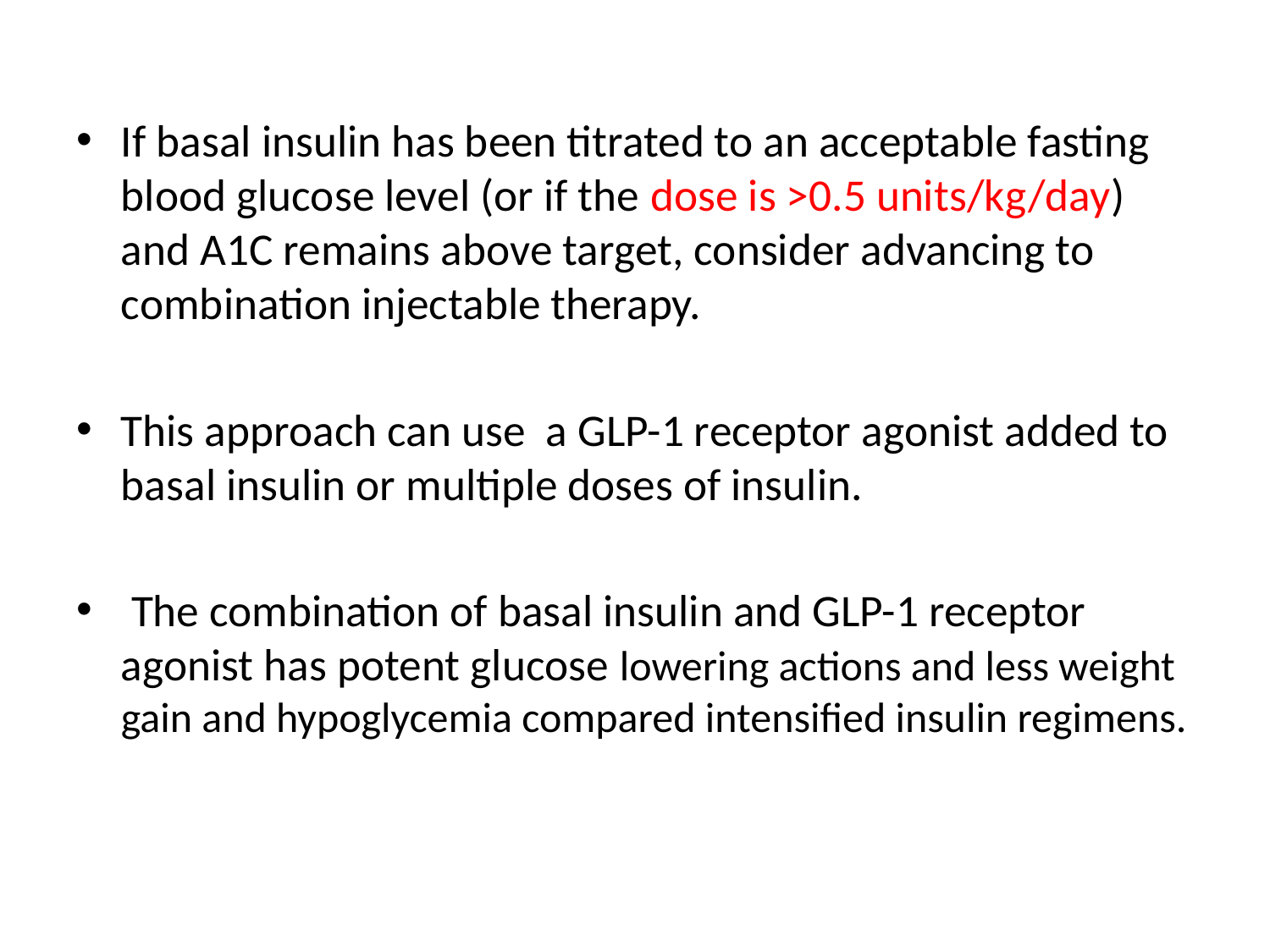

If basal insulin has been titrated to an acceptable fasting blood glucose level (or if the dose is >0.5 units/kg/day) and A1C remains above target, consider advancing to combination injectable therapy.

This approach can use  a GLP-1 receptor agonist added to basal insulin or multiple doses of insulin.

 The combination of basal insulin and GLP-1 receptor agonist has potent glucose lowering actions and less weight gain and hypoglycemia compared intensified insulin regimens.
#